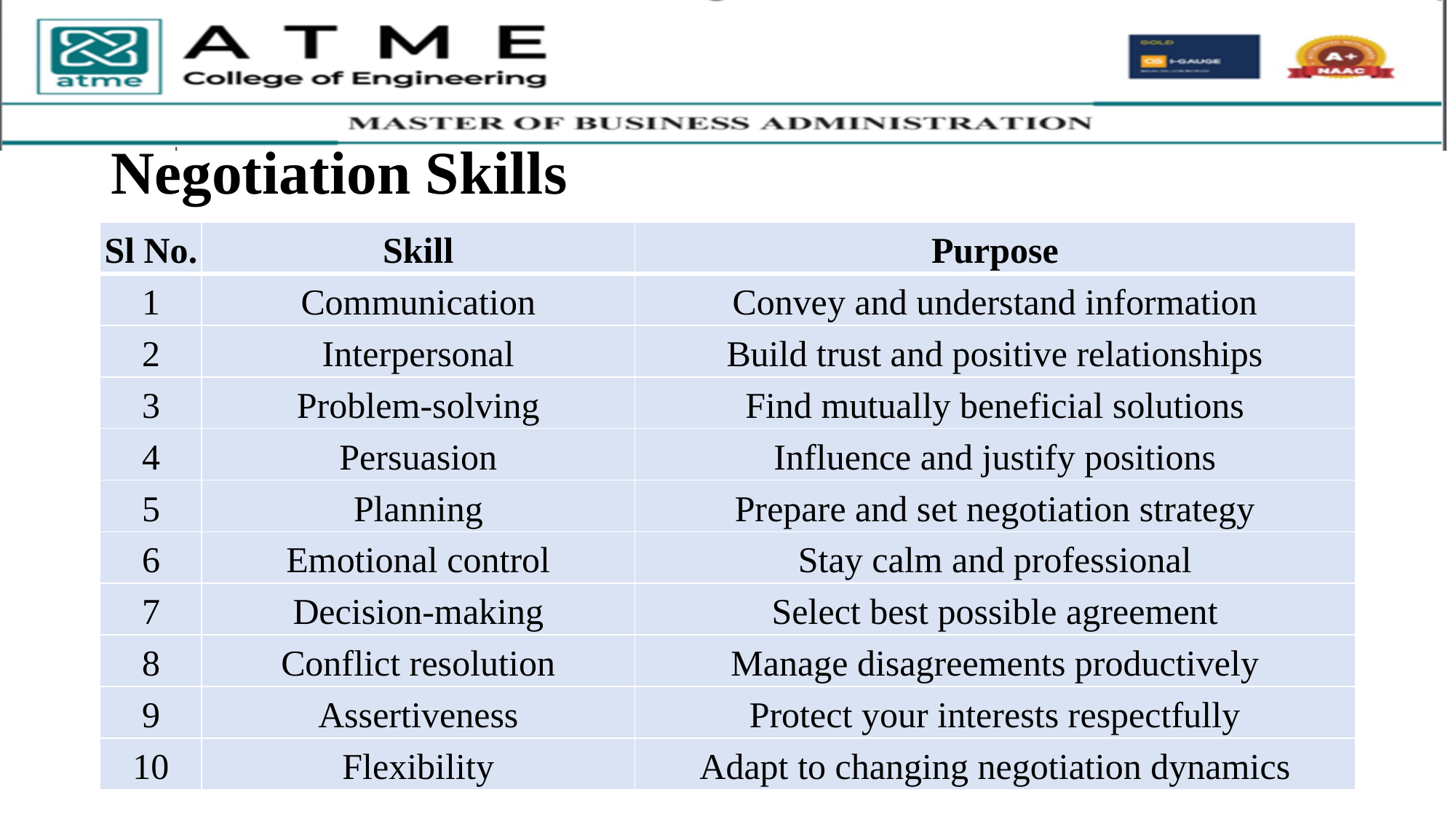

# Negotiation Skills
| Sl No. | Skill | Purpose |
| --- | --- | --- |
| 1 | Communication | Convey and understand information |
| 2 | Interpersonal | Build trust and positive relationships |
| 3 | Problem-solving | Find mutually beneficial solutions |
| 4 | Persuasion | Influence and justify positions |
| 5 | Planning | Prepare and set negotiation strategy |
| 6 | Emotional control | Stay calm and professional |
| 7 | Decision-making | Select best possible agreement |
| 8 | Conflict resolution | Manage disagreements productively |
| 9 | Assertiveness | Protect your interests respectfully |
| 10 | Flexibility | Adapt to changing negotiation dynamics |